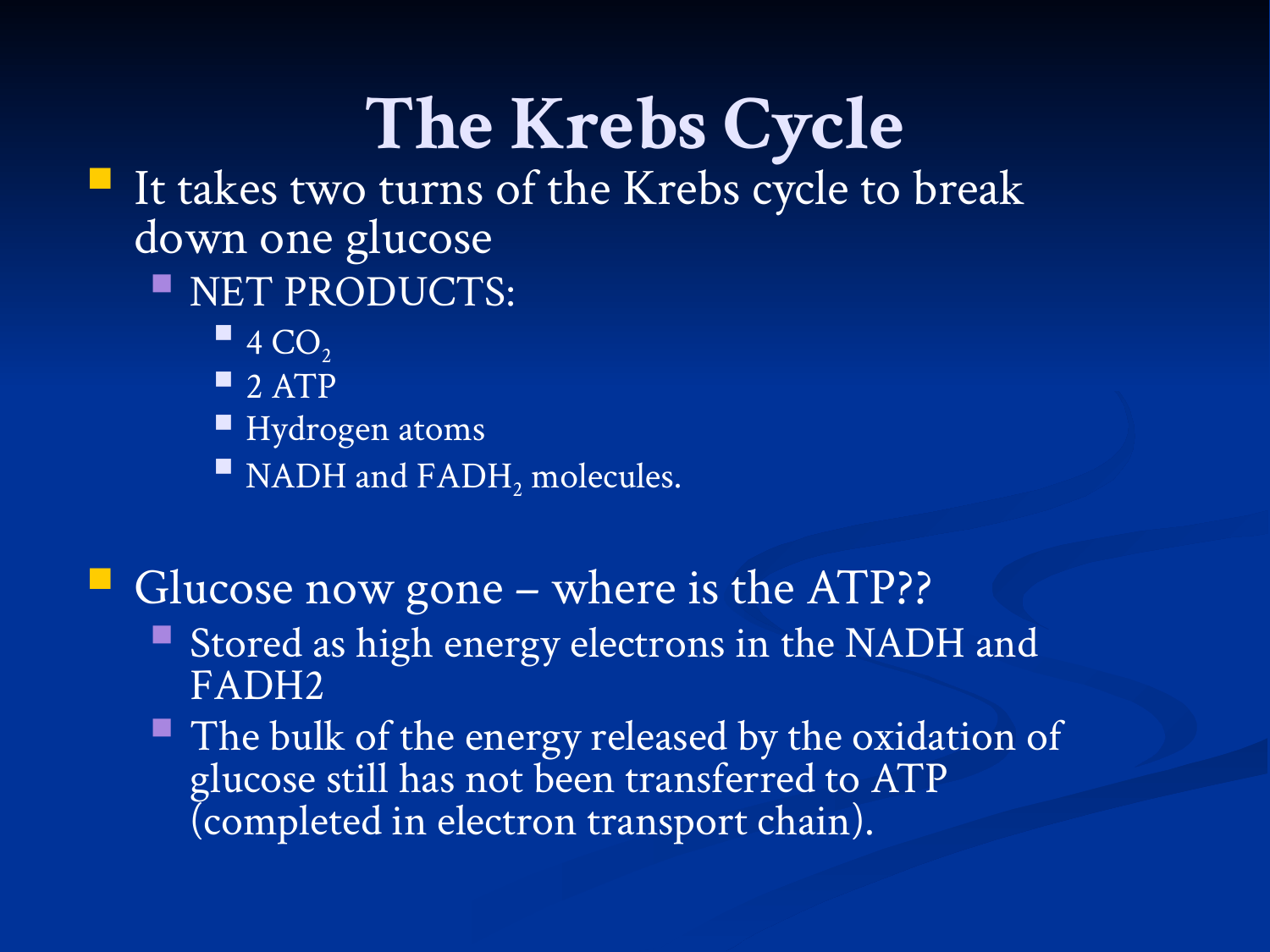

# The Krebs Cycle
It takes two turns of the Krebs cycle to break down one glucose
NET PRODUCTS:
4 CO2
2 ATP
Hydrogen atoms
NADH and FADH2 molecules.

Glucose now gone – where is the ATP??
Stored as high energy electrons in the NADH and FADH2
The bulk of the energy released by the oxidation of glucose still has not been transferred to ATP (completed in electron transport chain).